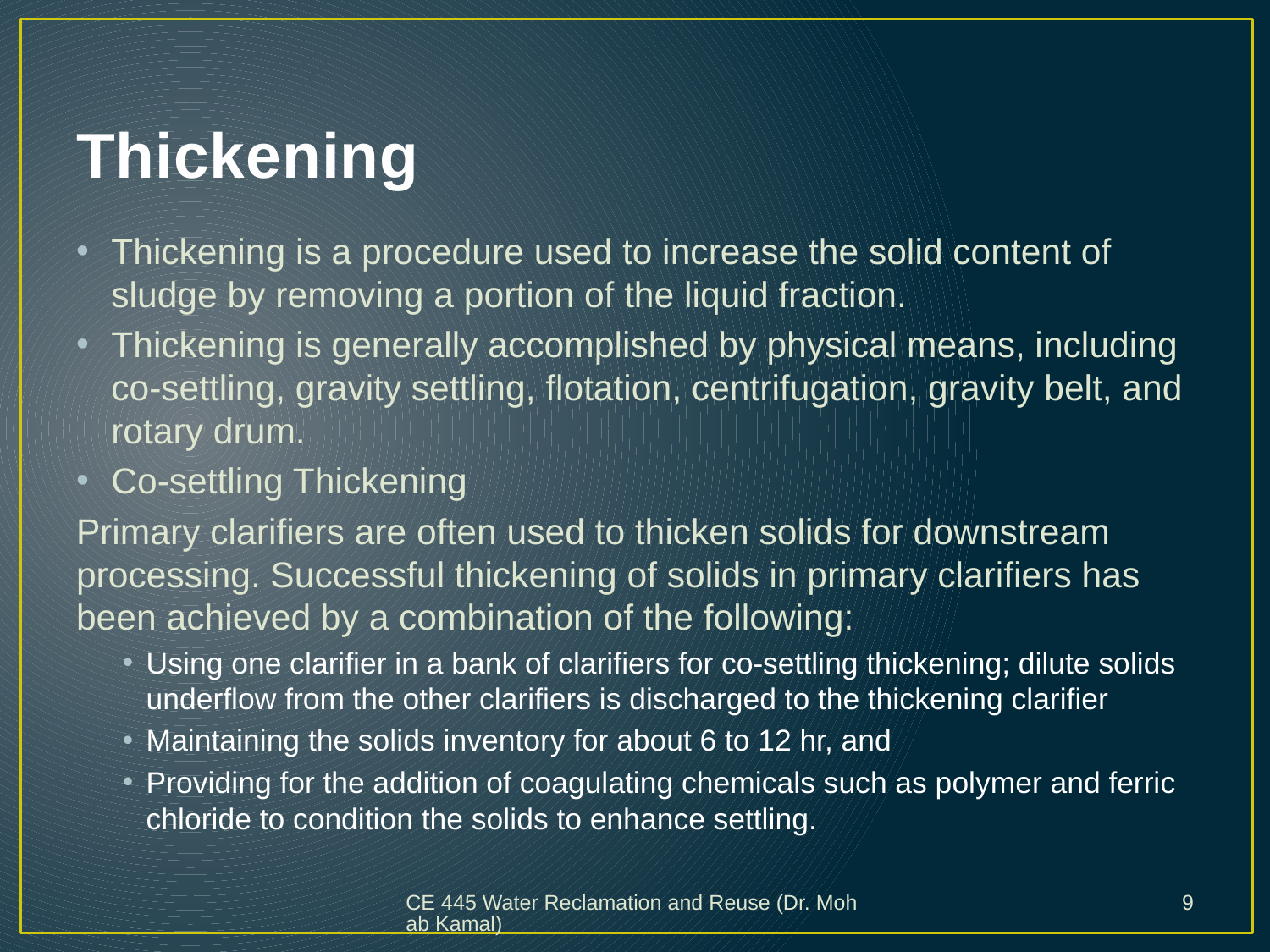

# Thickening
Thickening is a procedure used to increase the solid content of sludge by removing a portion of the liquid fraction.
Thickening is generally accomplished by physical means, including co-settling, gravity settling, flotation, centrifugation, gravity belt, and rotary drum.
Co-settling Thickening
Primary clarifiers are often used to thicken solids for downstream processing. Successful thickening of solids in primary clarifiers has been achieved by a combination of the following:
Using one clarifier in a bank of clarifiers for co-settling thickening; dilute solids underflow from the other clarifiers is discharged to the thickening clarifier
Maintaining the solids inventory for about 6 to 12 hr, and
Providing for the addition of coagulating chemicals such as polymer and ferric chloride to condition the solids to enhance settling.
CE 445 Water Reclamation and Reuse (Dr. Mohab Kamal)
9